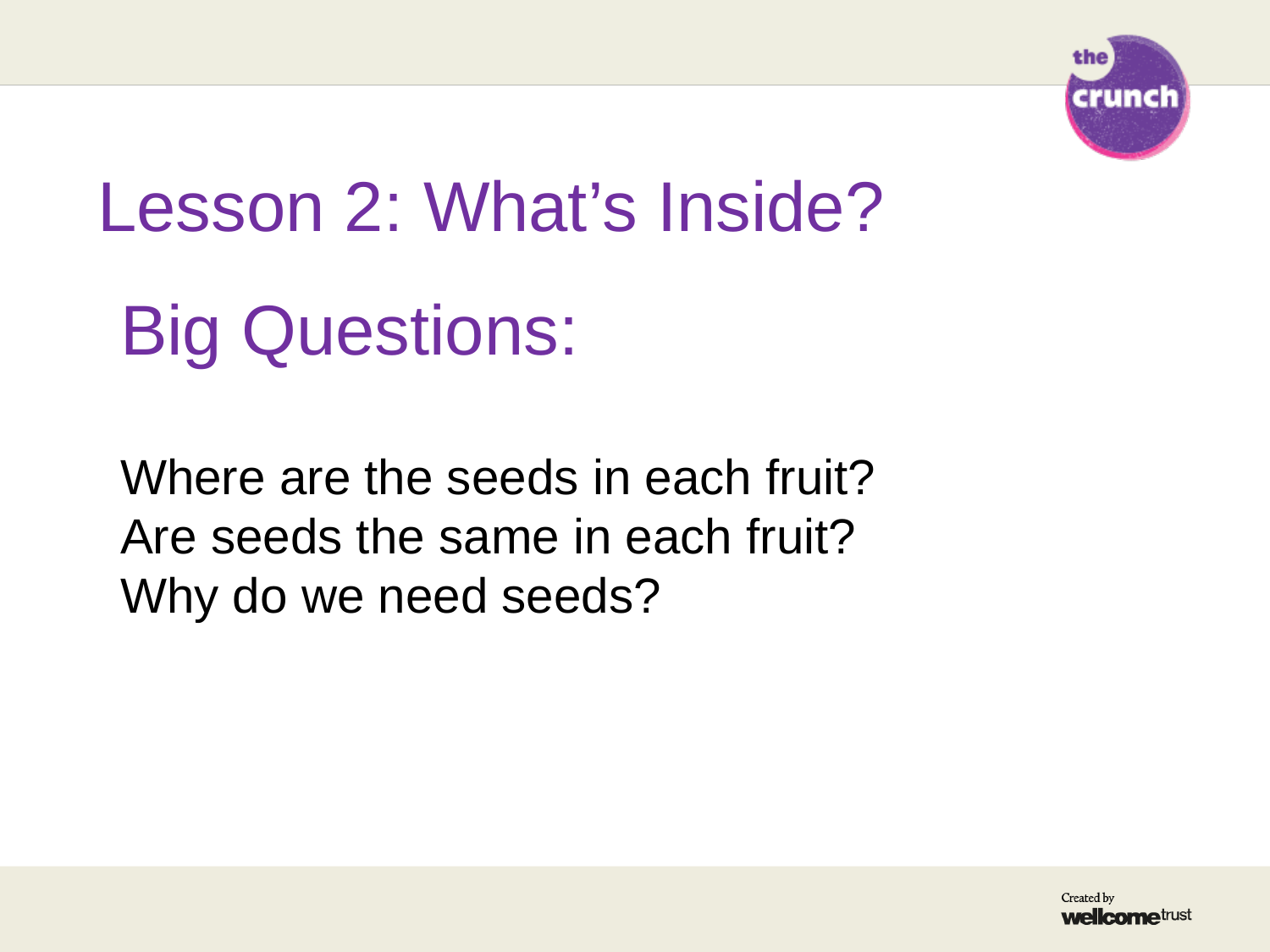

# Lesson 2: What’s Inside?
Big Questions:

Where are the seeds in each fruit?
Are seeds the same in each fruit?
Why do we need seeds?